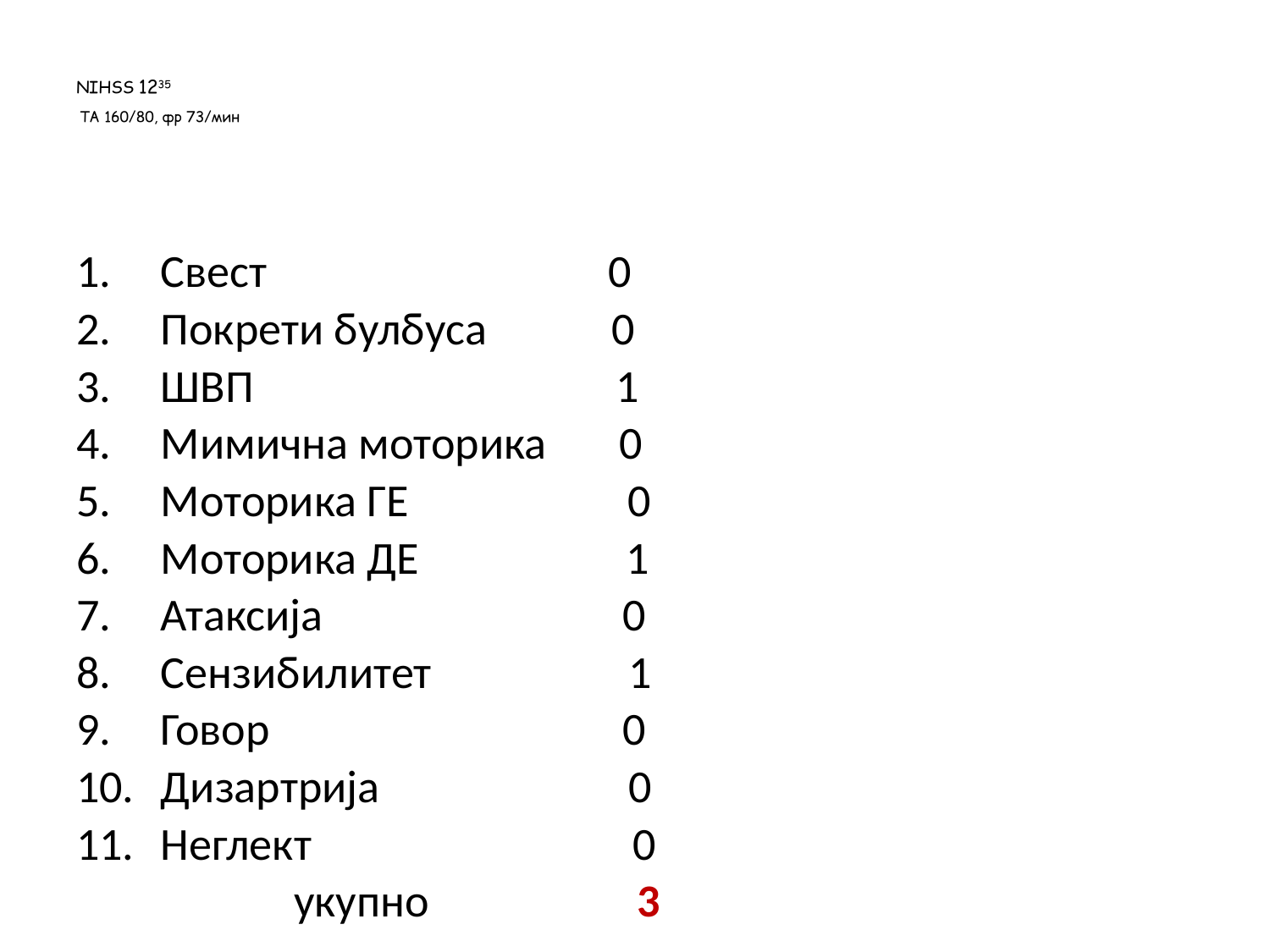

# NIHSS 1235 TA 160/80, фр 73/мин
Свест                                 0
Покрети булбуса            0
ШВП                                   1
Мимична моторика       0
Моторика ГЕ                     0
Моторика ДЕ                    1
Атаксија                             0
Сензибилитет                   1
Говор                                  0
Дизартрија                        0
Неглект                               0
                     укупно                    3